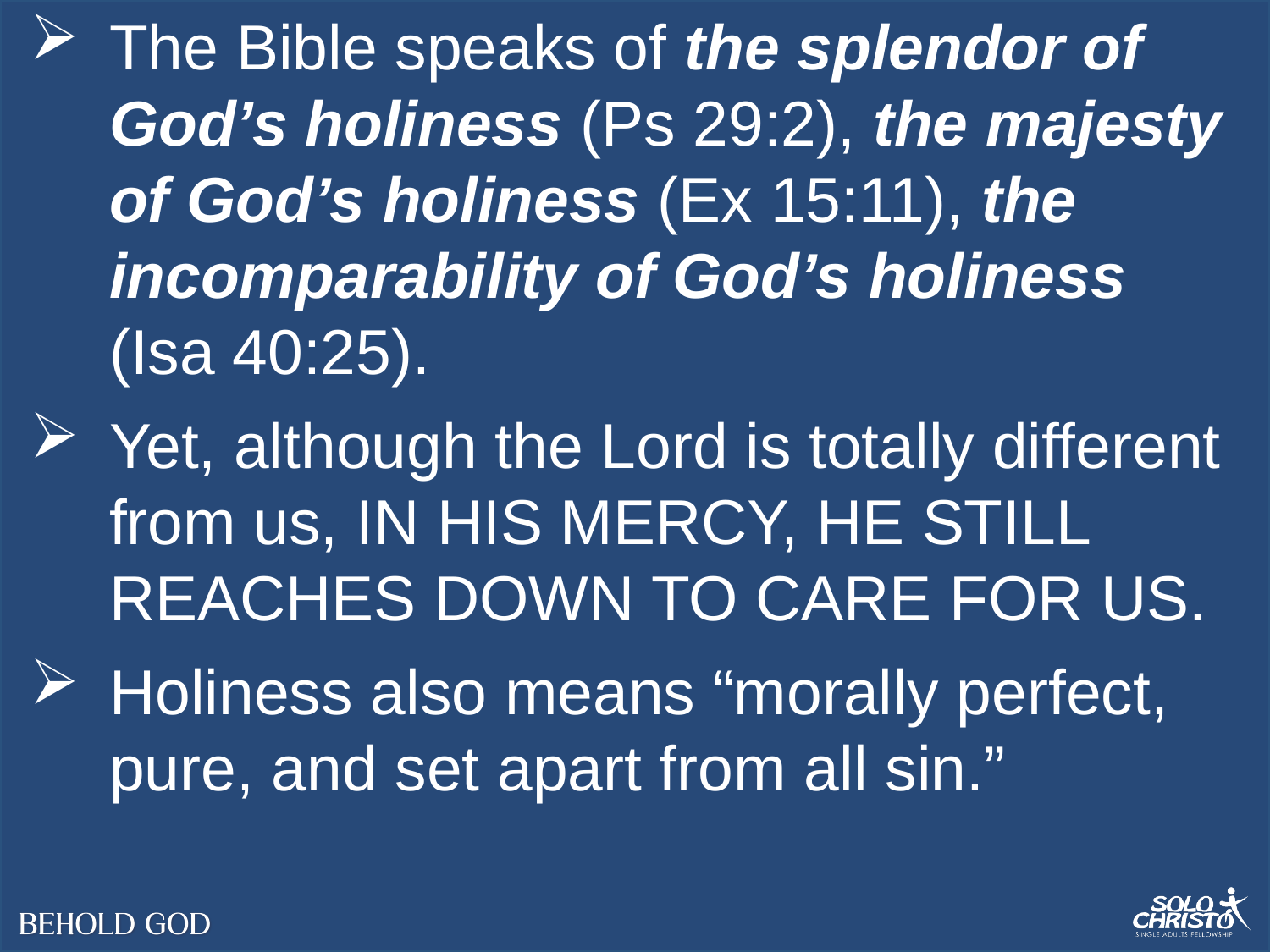

The Bible speaks of the splendor of God’s holiness (Ps 29:2), the majesty of God’s holiness (Ex 15:11), the incomparability of God’s holiness (Isa 40:25).
Yet, although the Lord is totally different from us, IN HIS MERCY, HE STILL REACHES DOWN TO CARE FOR US.
Holiness also means “morally perfect, pure, and set apart from all sin.”